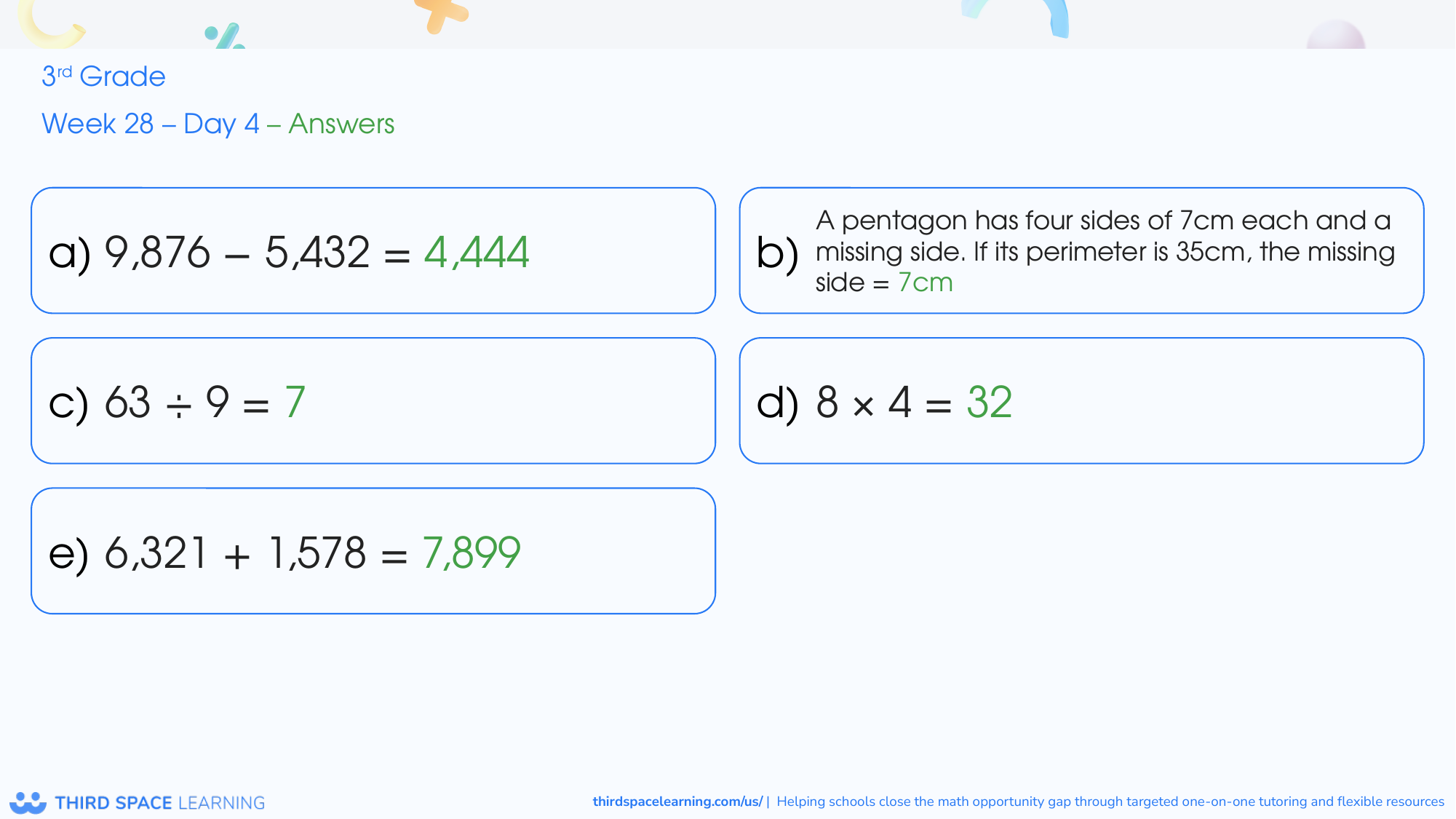

3rd Grade
Week 28 – Day 4 – Answers
9,876 − 5,432 = 4,444
A pentagon has four sides of 7cm each and a missing side. If its perimeter is 35cm, the missing side = 7cm
63 ÷ 9 = 7
8 × 4 = 32
6,321 + 1,578 = 7,899